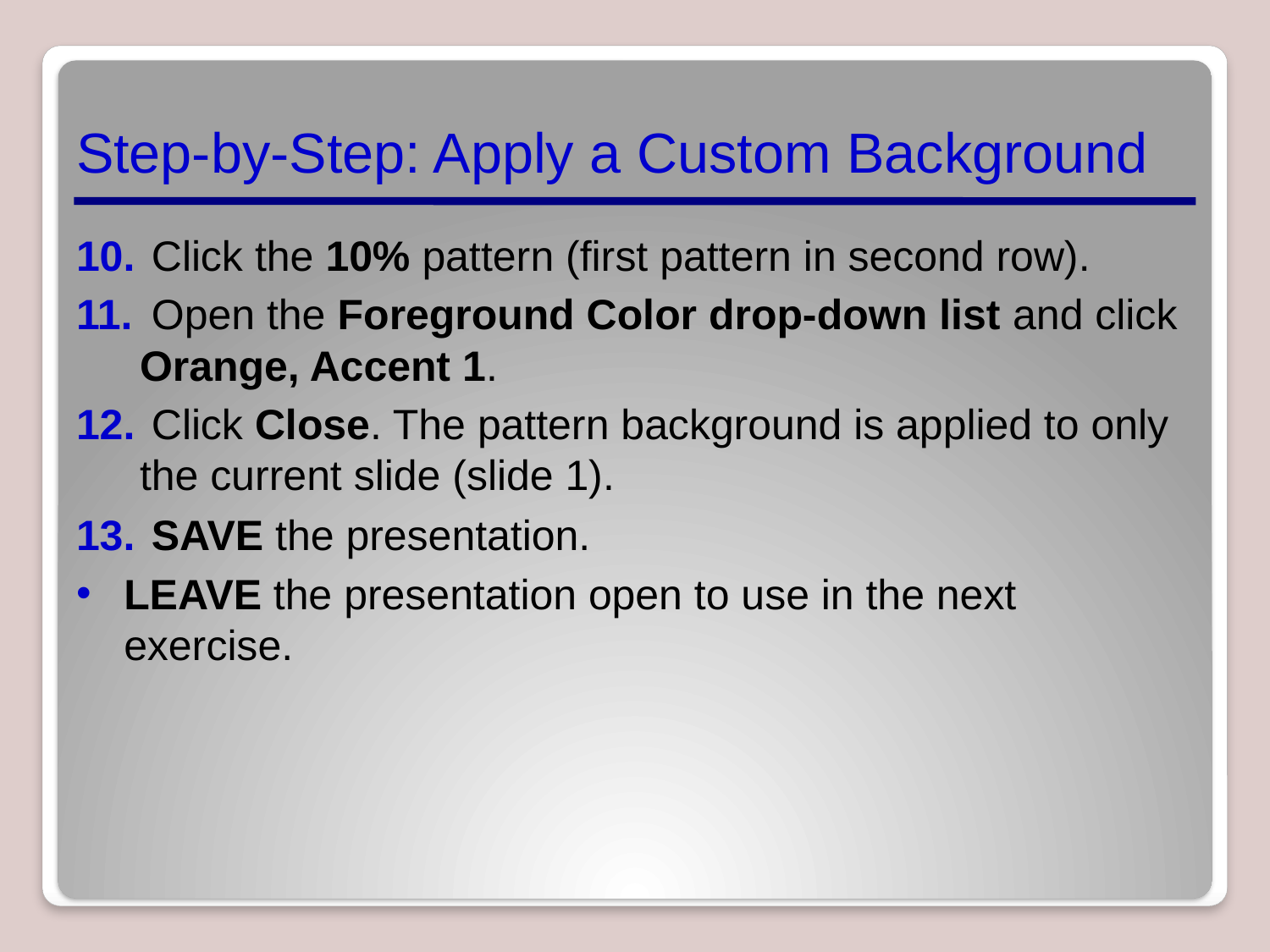

# Step-by-Step: Apply a Custom Background
 Click the 10% pattern (first pattern in second row).
 Open the Foreground Color drop-down list and click Orange, Accent 1.
 Click Close. The pattern background is applied to only the current slide (slide 1).
 SAVE the presentation.
LEAVE the presentation open to use in the next exercise.